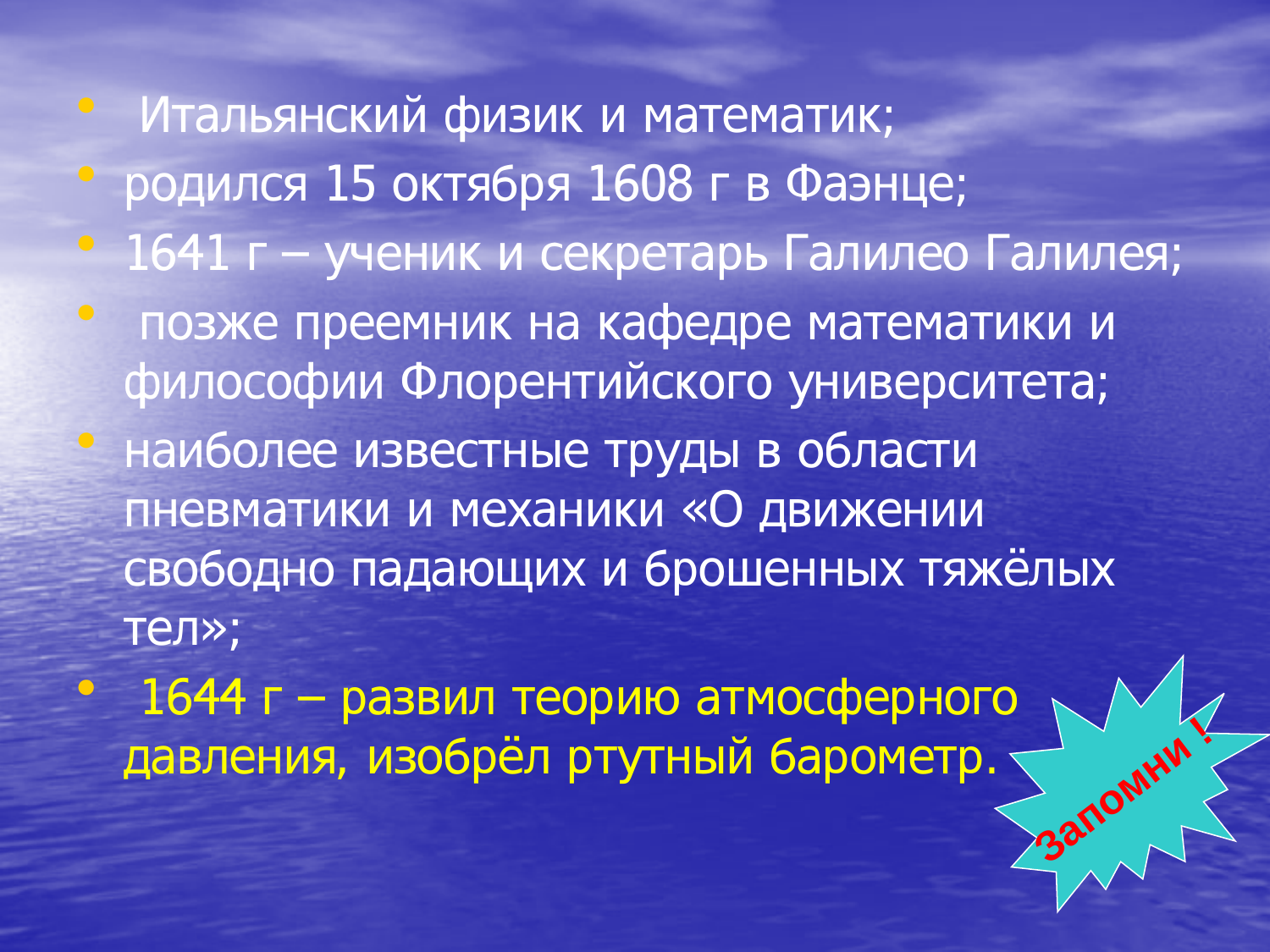

Итальянский физик и математик;
родился 15 октября 1608 г в Фаэнце;
1641 г – ученик и секретарь Галилео Галилея;
 позже преемник на кафедре математики и философии Флорентийского университета;
наиболее известные труды в области пневматики и механики «О движении свободно падающих и брошенных тяжёлых тел»;
 1644 г – развил теорию атмосферного давления, изобрёл ртутный барометр.

Запомни !